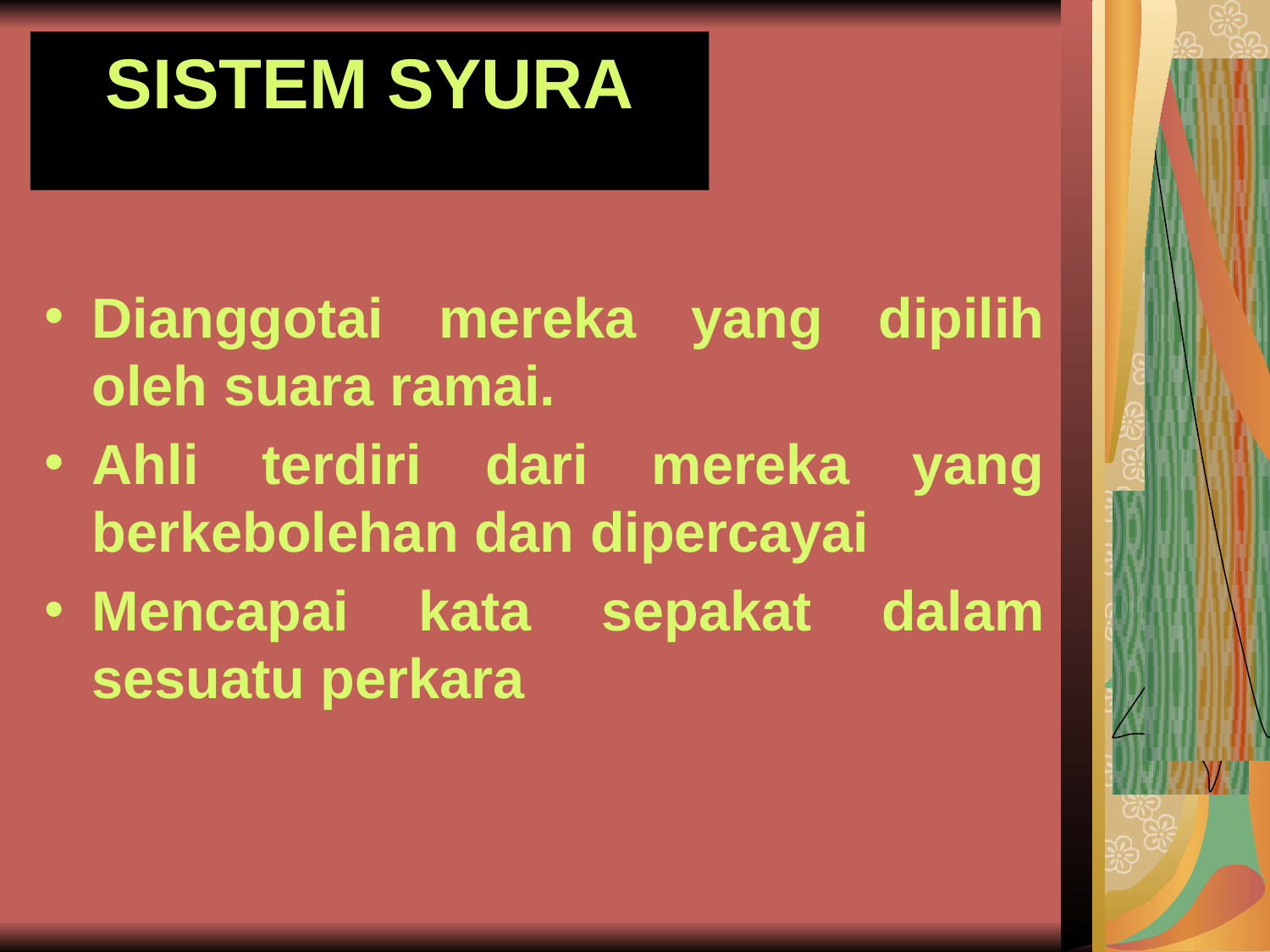

# SISTEM SYURA
Dianggotai mereka yang dipilih oleh suara ramai.
Ahli terdiri dari mereka yang berkebolehan dan dipercayai
Mencapai kata sepakat dalam sesuatu perkara